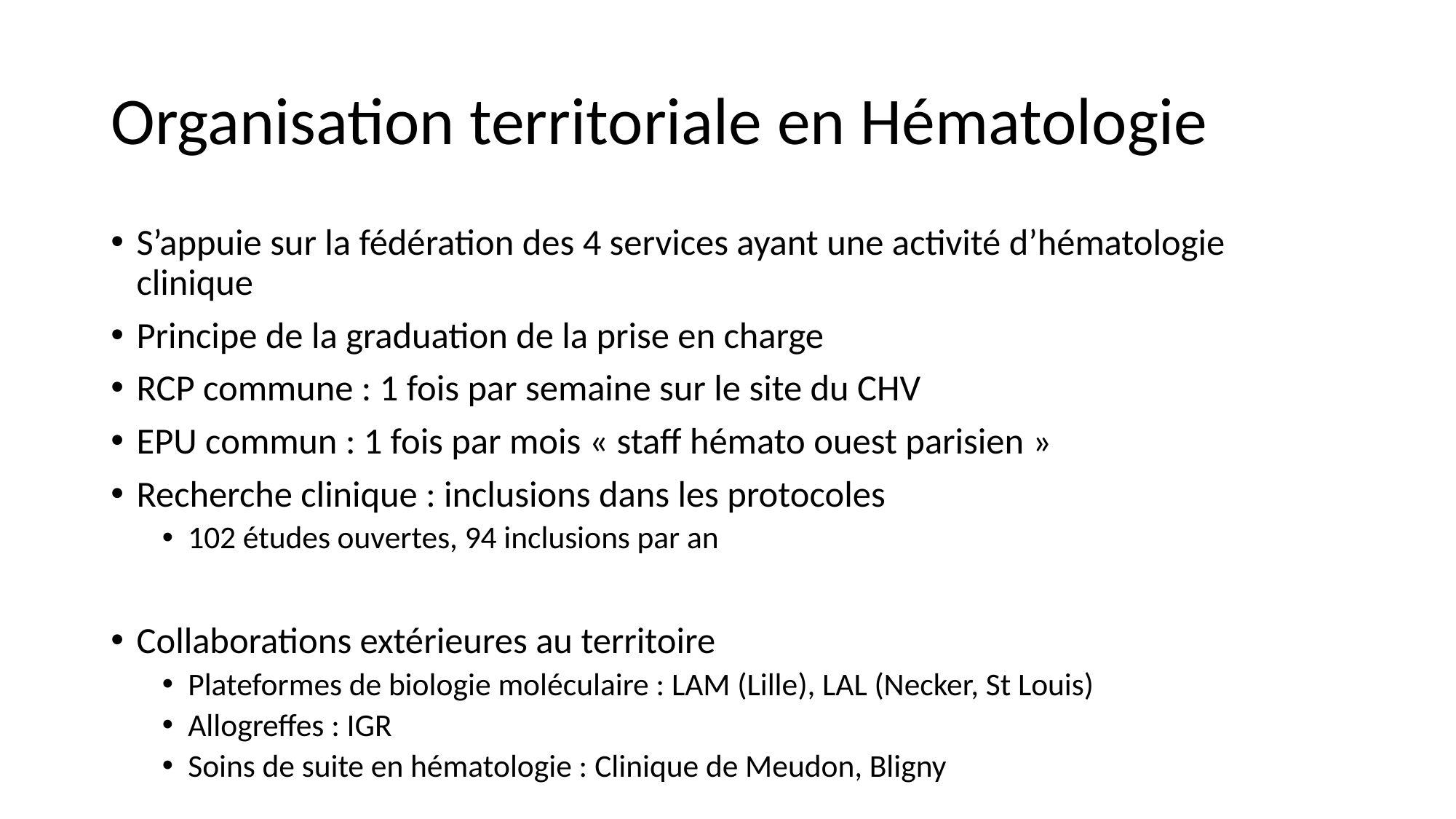

# Organisation territoriale en Hématologie
S’appuie sur la fédération des 4 services ayant une activité d’hématologie clinique
Principe de la graduation de la prise en charge
RCP commune : 1 fois par semaine sur le site du CHV
EPU commun : 1 fois par mois « staff hémato ouest parisien »
Recherche clinique : inclusions dans les protocoles
102 études ouvertes, 94 inclusions par an

Collaborations extérieures au territoire
Plateformes de biologie moléculaire : LAM (Lille), LAL (Necker, St Louis)
Allogreffes : IGR
Soins de suite en hématologie : Clinique de Meudon, Bligny